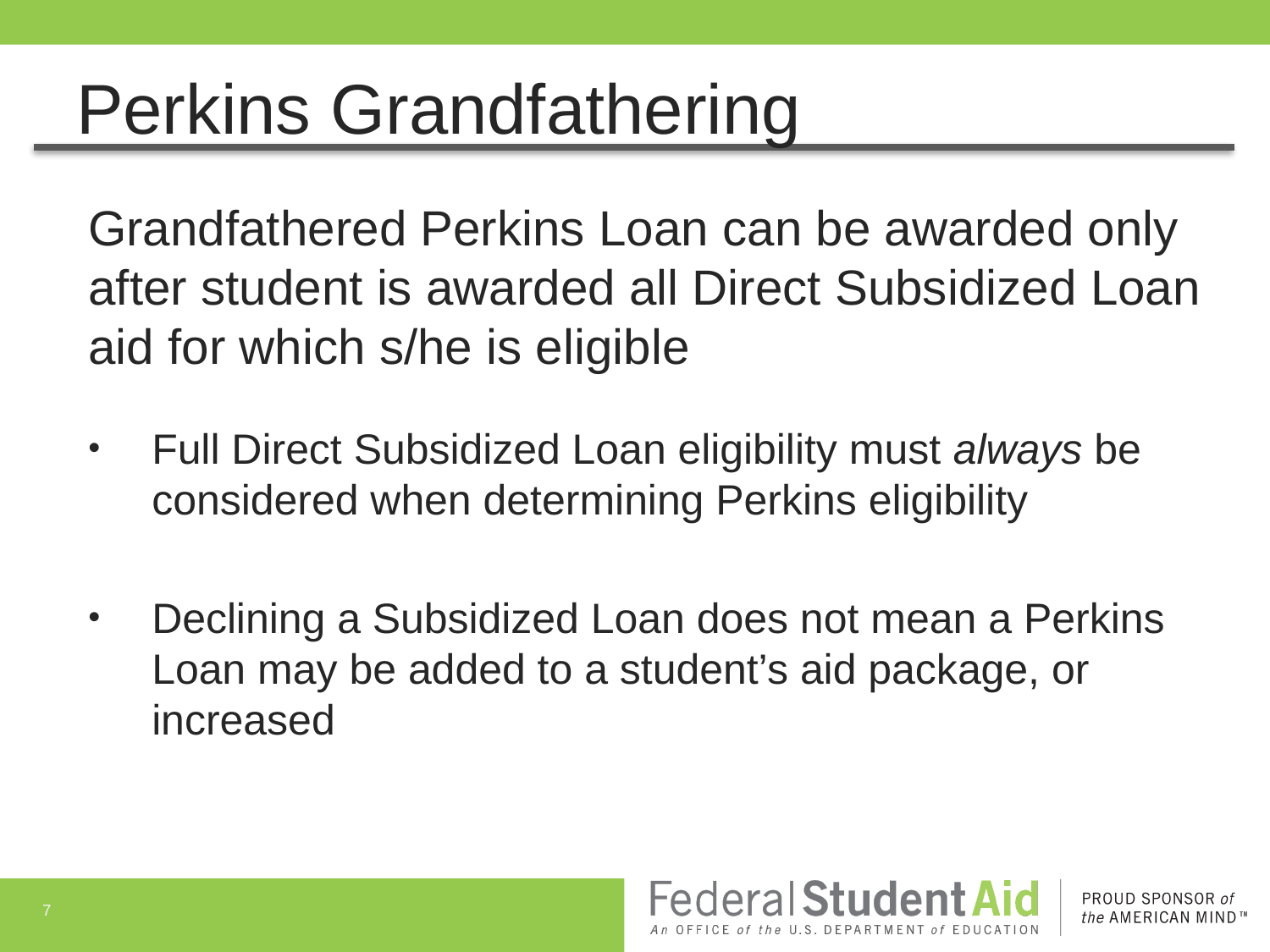

# Perkins Grandfathering
Grandfathered Perkins Loan can be awarded only after student is awarded all Direct Subsidized Loan aid for which s/he is eligible

Full Direct Subsidized Loan eligibility must always be considered when determining Perkins eligibility

Declining a Subsidized Loan does not mean a Perkins Loan may be added to a student’s aid package, or increased

7